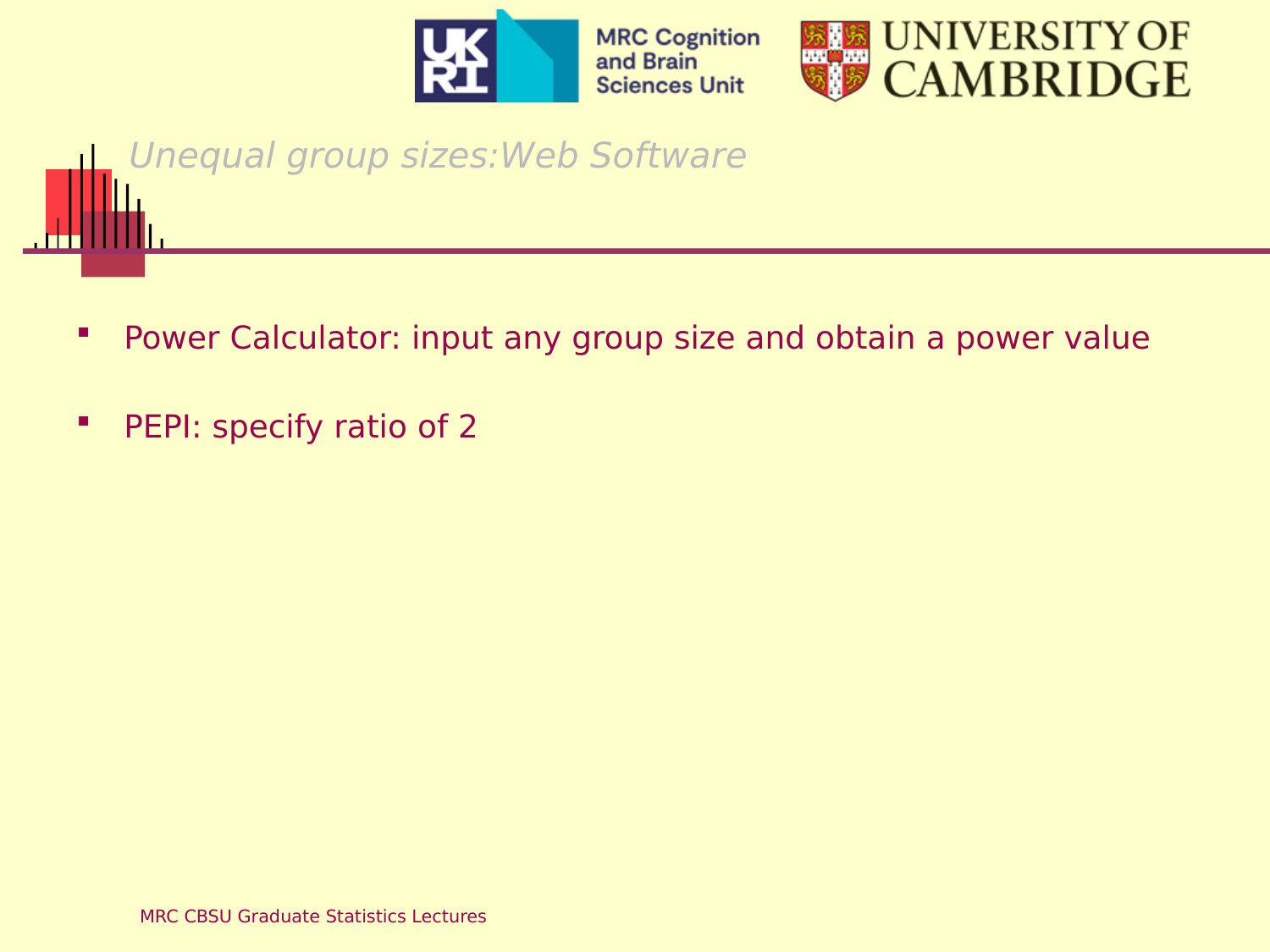

# Unequal group sizes:Web Software

Power Calculator: input any group size and obtain a power value

PEPI: specify ratio of 2

MRC CBSU Graduate Statistics Lectures